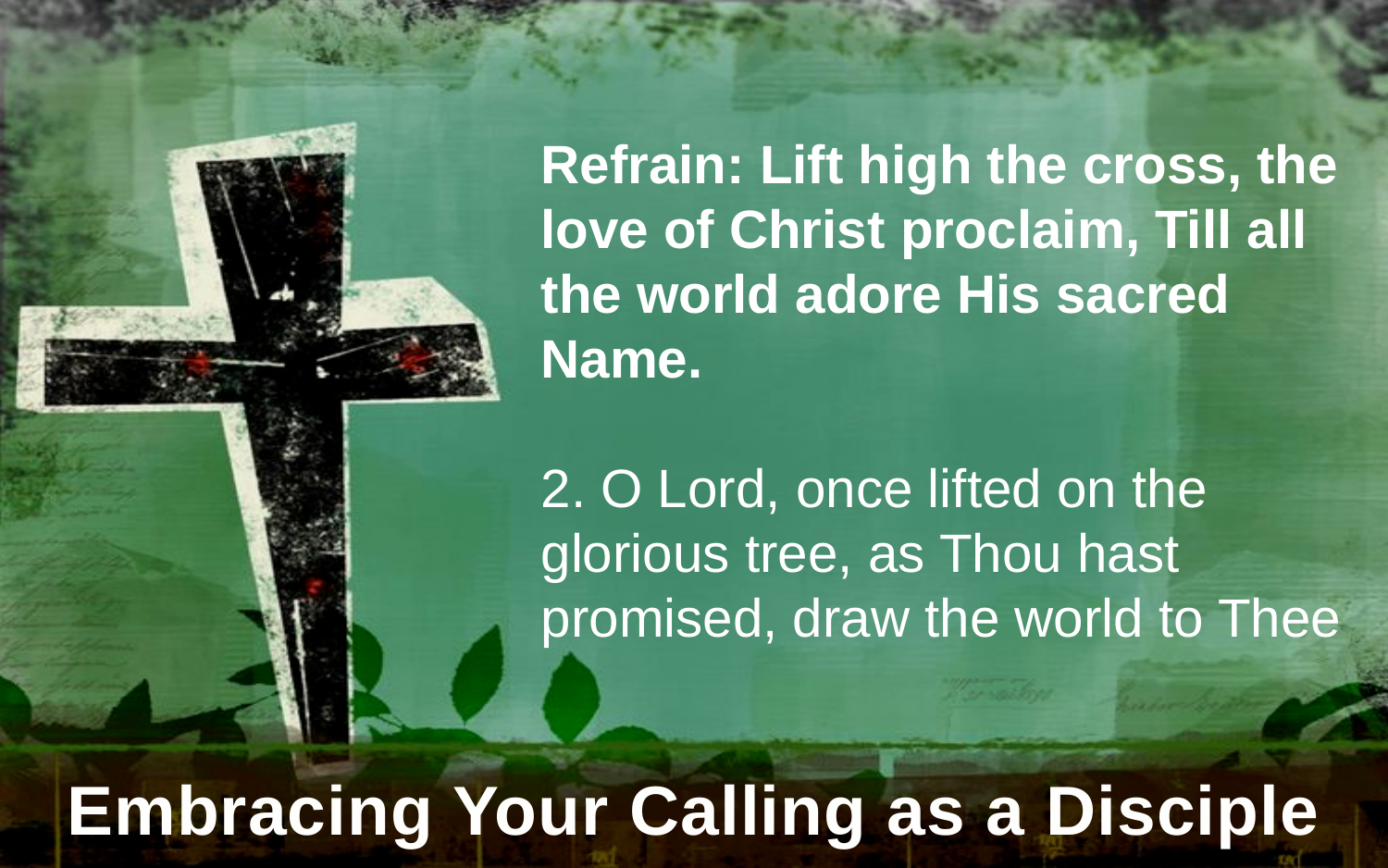

Refrain: Lift high the cross, the love of Christ proclaim, Till all the world adore His sacred Name.

2. O Lord, once lifted on the glorious tree, as Thou hast promised, draw the world to Thee

Embracing Your Calling as a Disciple